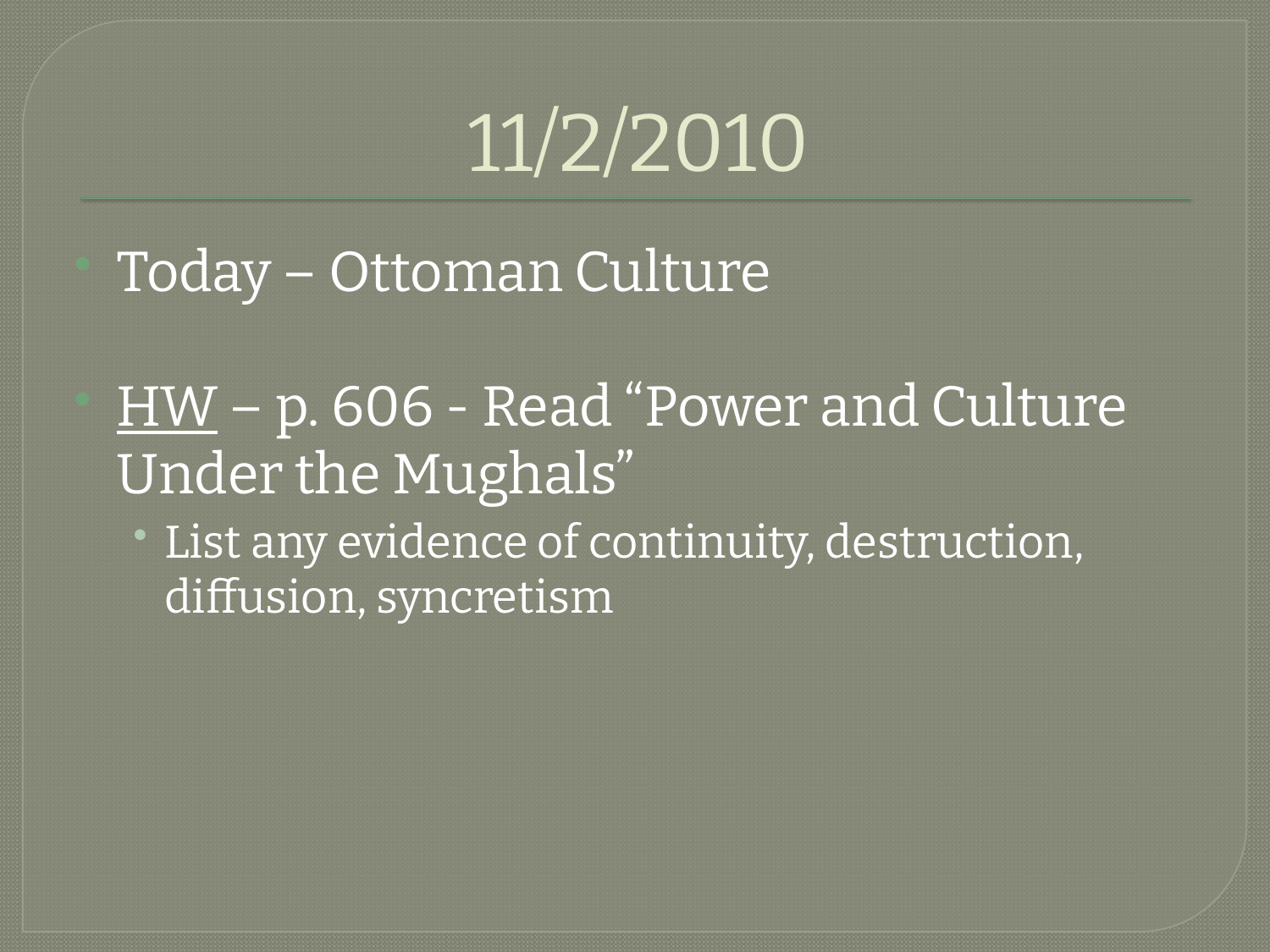

# 11/2/2010
Today – Ottoman Culture

HW – p. 606 - Read “Power and Culture Under the Mughals”
List any evidence of continuity, destruction, diffusion, syncretism